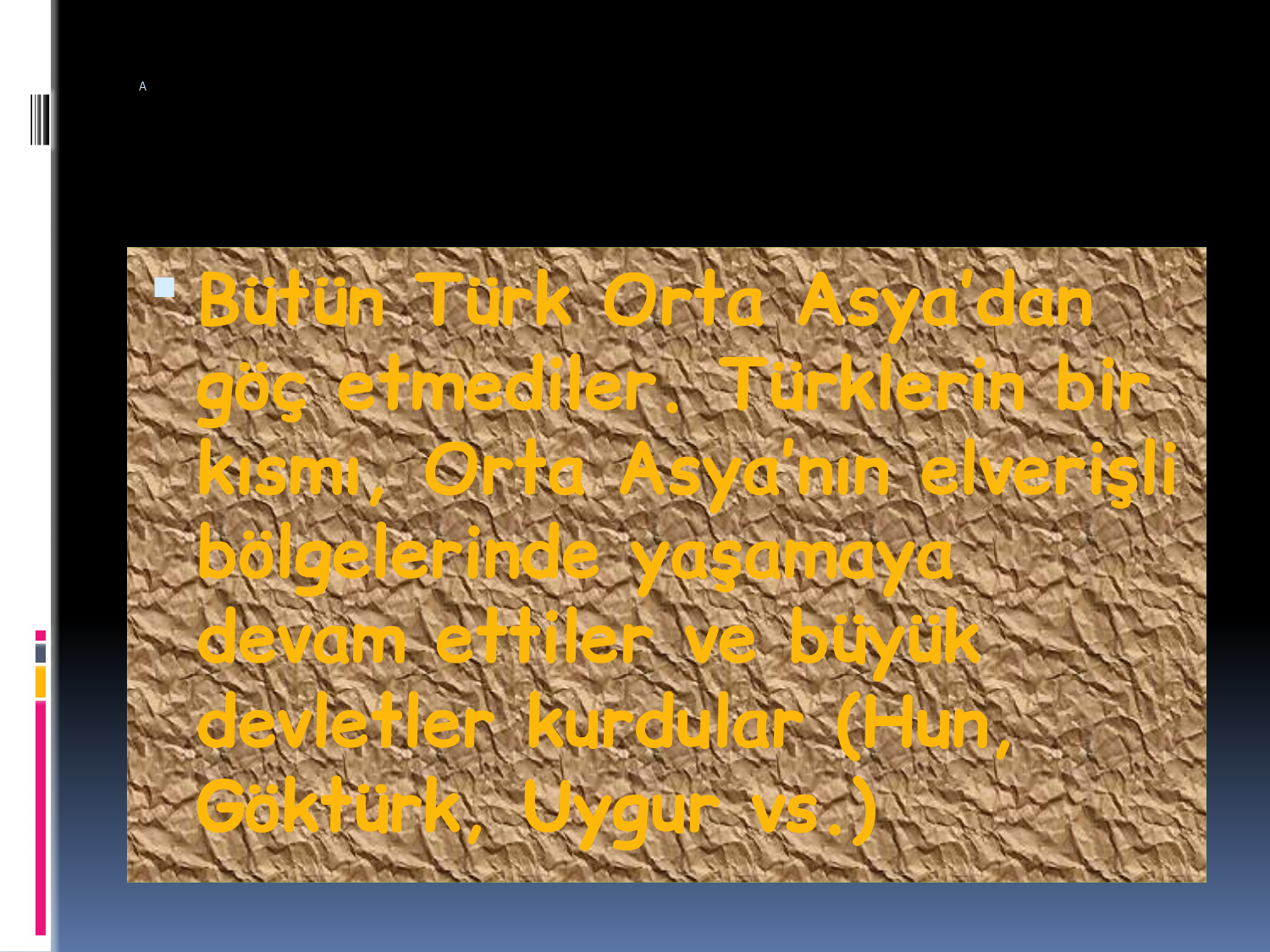

# A
Bütün Türk Orta Asya’dan göç etmediler. Türklerin bir kısmı, Orta Asya’nın elverişli bölgelerinde yaşamaya devam ettiler ve büyük devletler kurdular (Hun, Göktürk, Uygur vs.)